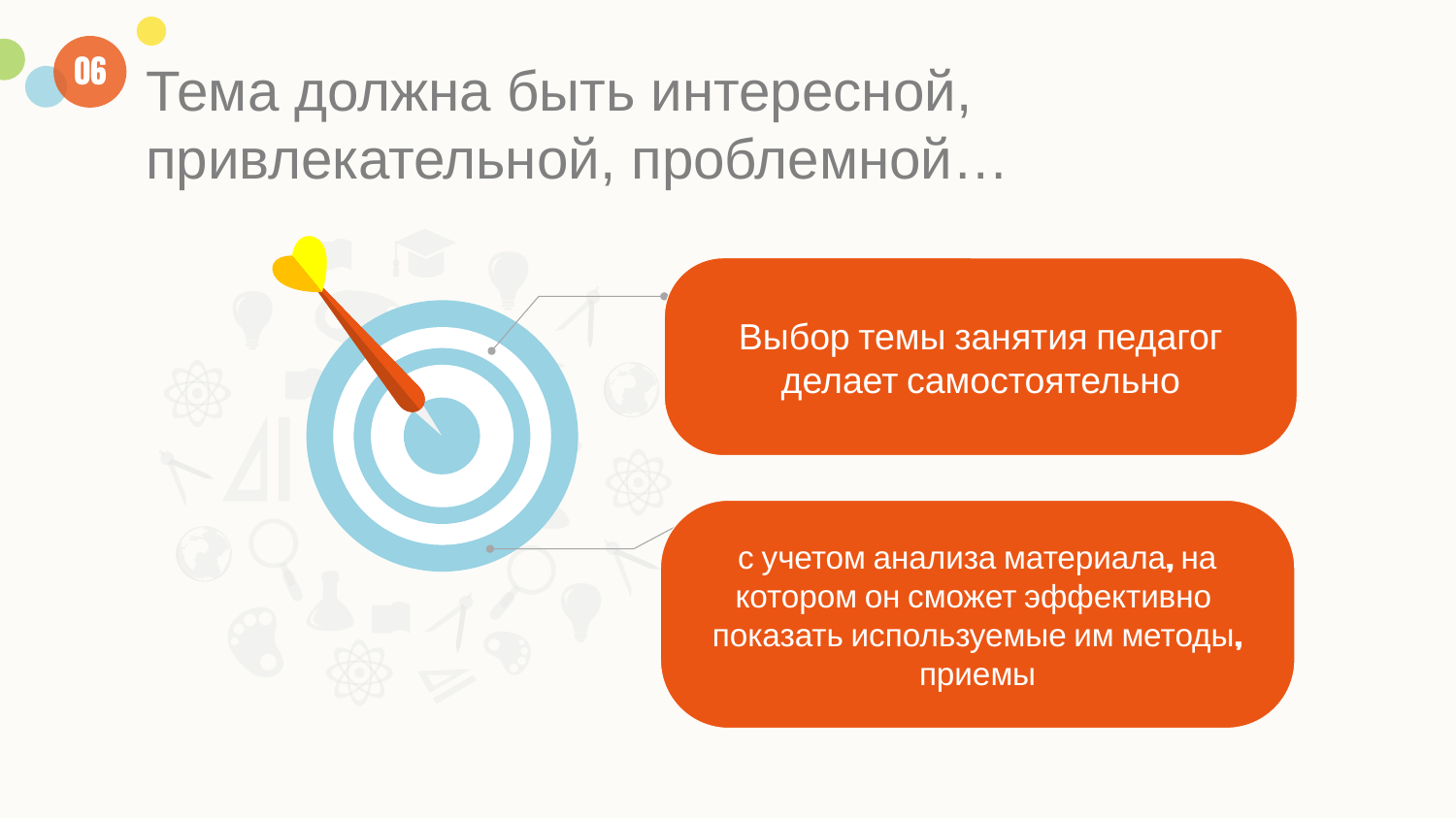

06
Тема должна быть интересной, привлекательной, проблемной…

Выбор темы занятия педагог делает самостоятельно

с учетом анализа материала, на котором он сможет эффективно  показать используемые им методы, приемы